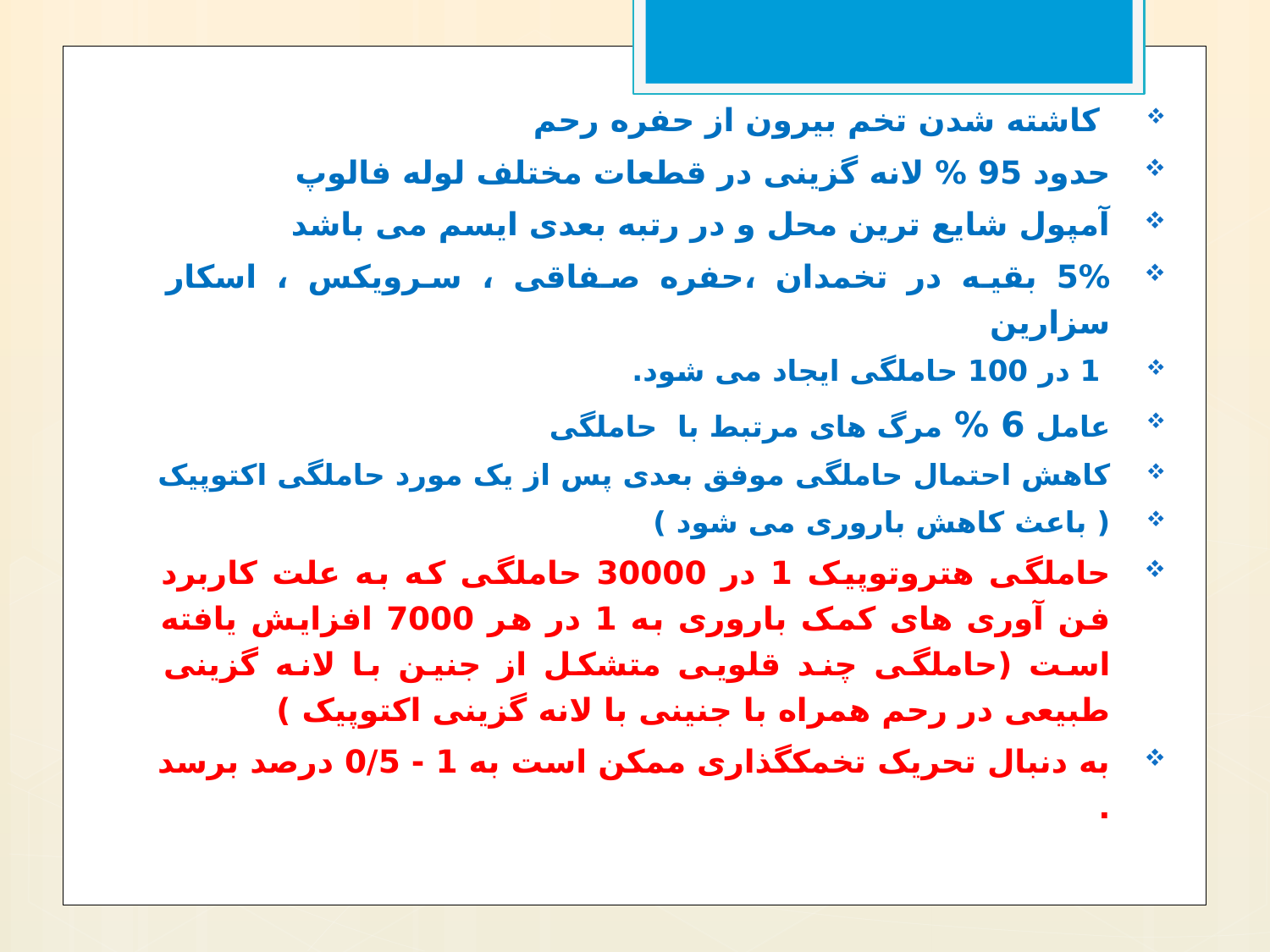

کاشته شدن تخم بیرون از حفره رحم
حدود 95 % لانه گزینی در قطعات مختلف لوله فالوپ
آمپول شایع ترین محل و در رتبه بعدی ایسم می باشد
5% بقیه در تخمدان ،حفره صفاقی ، سرویکس ، اسکار سزارین
 1 در 100 حاملگی ایجاد می شود.
عامل 6 % مرگ های مرتبط با  حاملگی
کاهش احتمال حاملگی موفق بعدی پس از یک مورد حاملگی اکتوپیک
( باعث کاهش باروری می شود )
حاملگی هتروتوپیک 1 در 30000 حاملگی که به علت کاربرد فن آوری های کمک باروری به 1 در هر 7000 افزایش یافته است (حاملگی چند قلویی متشکل از جنین با لانه گزینی طبیعی در رحم همراه با جنینی با لانه گزینی اکتوپیک )
به دنبال تحریک تخمکگذاری ممکن است به 1 - 0/5 درصد برسد .